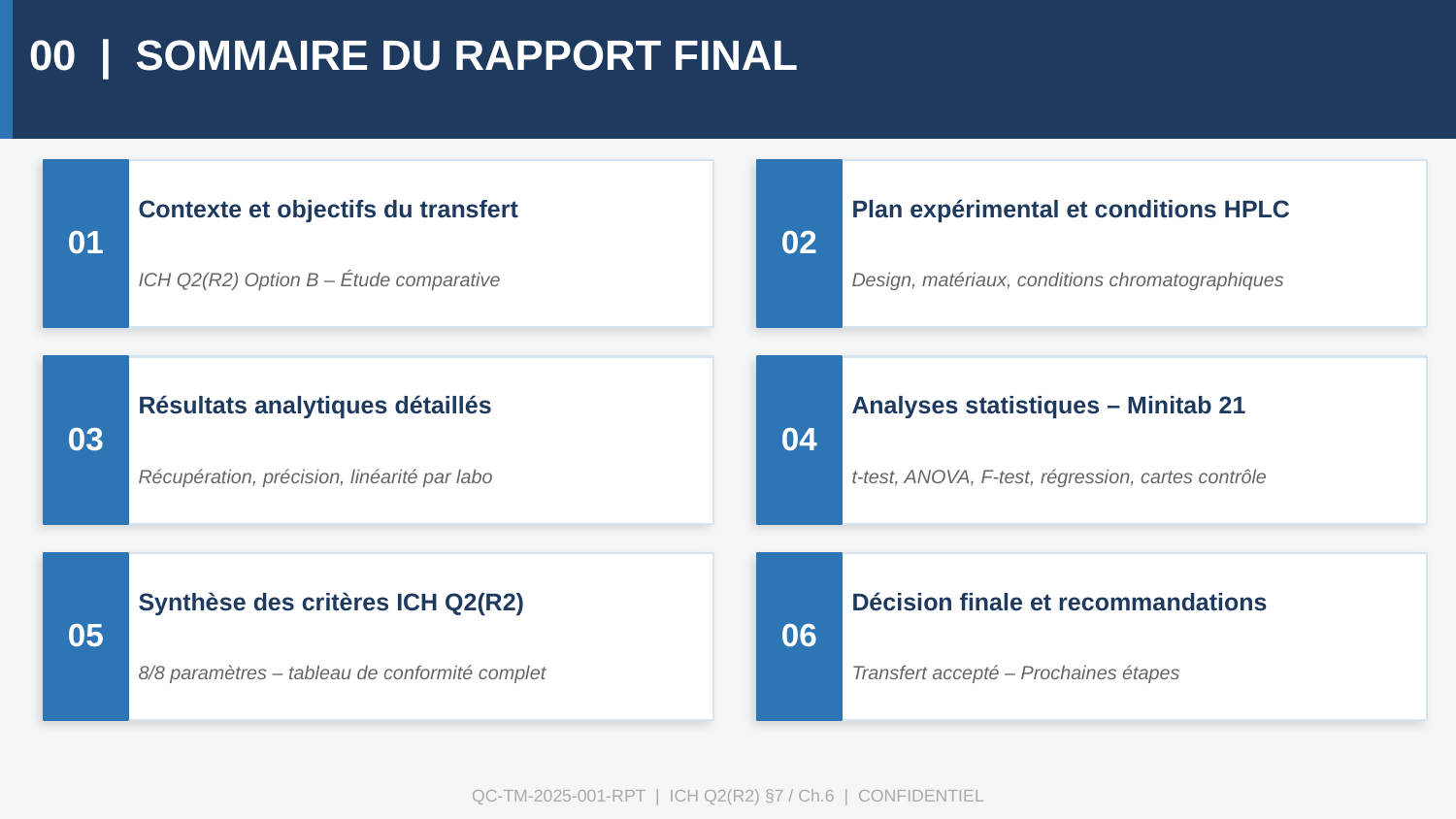

00  |  SOMMAIRE DU RAPPORT FINAL

Contexte et objectifs du transfert
Plan expérimental et conditions HPLC
01
02
ICH Q2(R2) Option B – Étude comparative
Design, matériaux, conditions chromatographiques

Résultats analytiques détaillés
Analyses statistiques – Minitab 21
03
04
Récupération, précision, linéarité par labo
t-test, ANOVA, F-test, régression, cartes contrôle

Synthèse des critères ICH Q2(R2)
Décision finale et recommandations
05
06
8/8 paramètres – tableau de conformité complet
Transfert accepté – Prochaines étapes
QC-TM-2025-001-RPT  |  ICH Q2(R2) §7 / Ch.6  |  CONFIDENTIEL